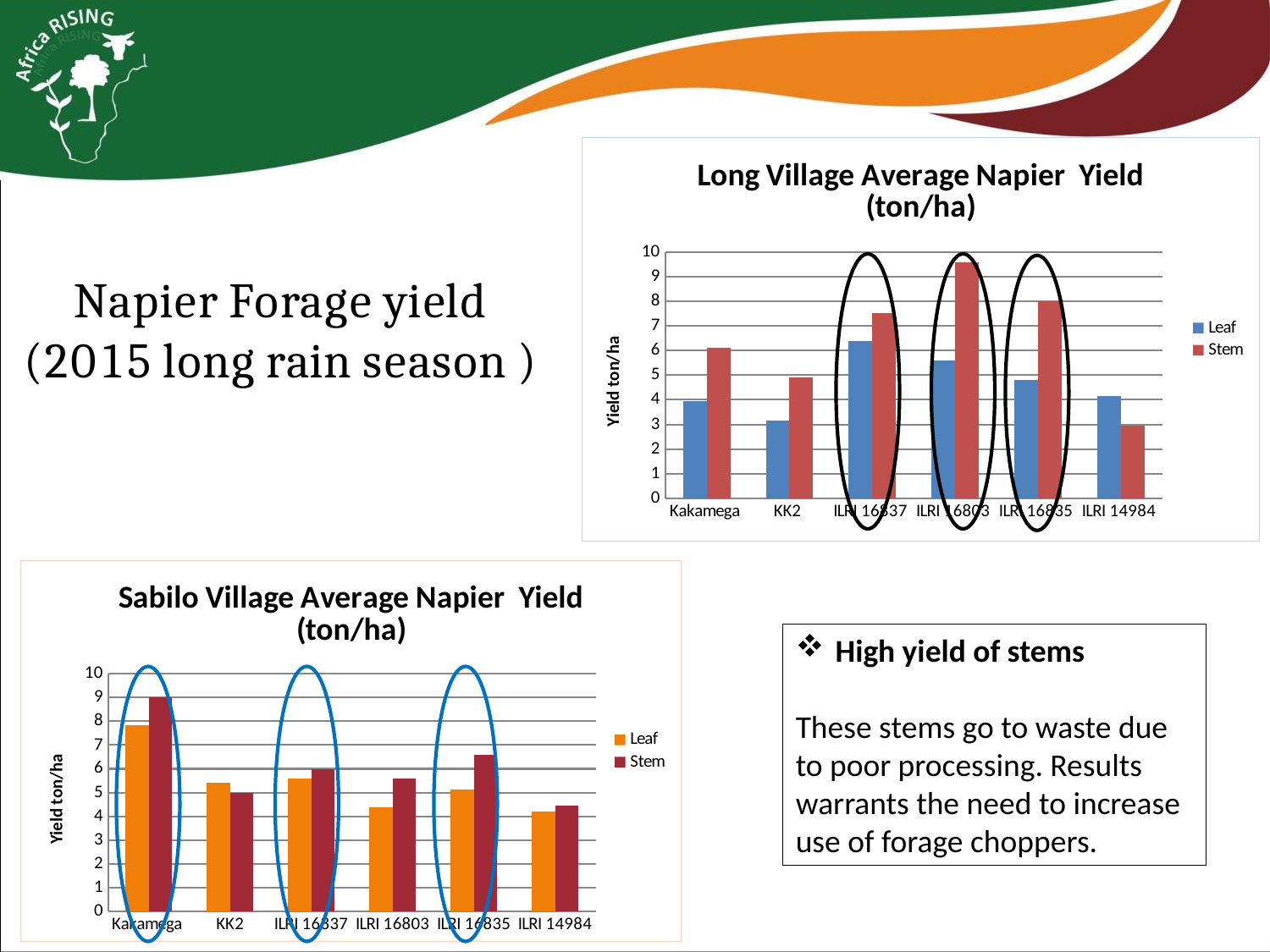

### Chart: Long Village Average Napier  Yield (ton/ha)

| Category | Leaf | Stem |
|---|---|---|
| Kakamega  | 3.96 | 6.12 |
| KK2  | 3.16 | 4.92 |
| ILRI 16837  | 6.4 | 7.5200000000000005 |
| ILRI 16803  | 5.6 | 9.6 |
| ILRI 16835  | 4.8 | 8.0 |
| ILRI 14984  | 4.16 | 2.96 |
Napier Forage yield (2015 long rain season )

### Chart: Sabilo Village Average Napier  Yield (ton/ha)

| Category | Leaf | Stem |
|---|---|---|
| Kakamega  | 7.84 | 9.0 |
| KK2 | 5.4 | 5.0 |
| ILRI 16837 | 5.6 | 6.0 |
| ILRI 16803 | 4.4 | 5.6 |
| ILRI 16835 | 5.12 | 6.6 |
| ILRI 14984 | 4.2 | 4.44 |
High yield of stems

These stems go to waste due to poor processing. Results warrants the need to increase use of forage choppers.